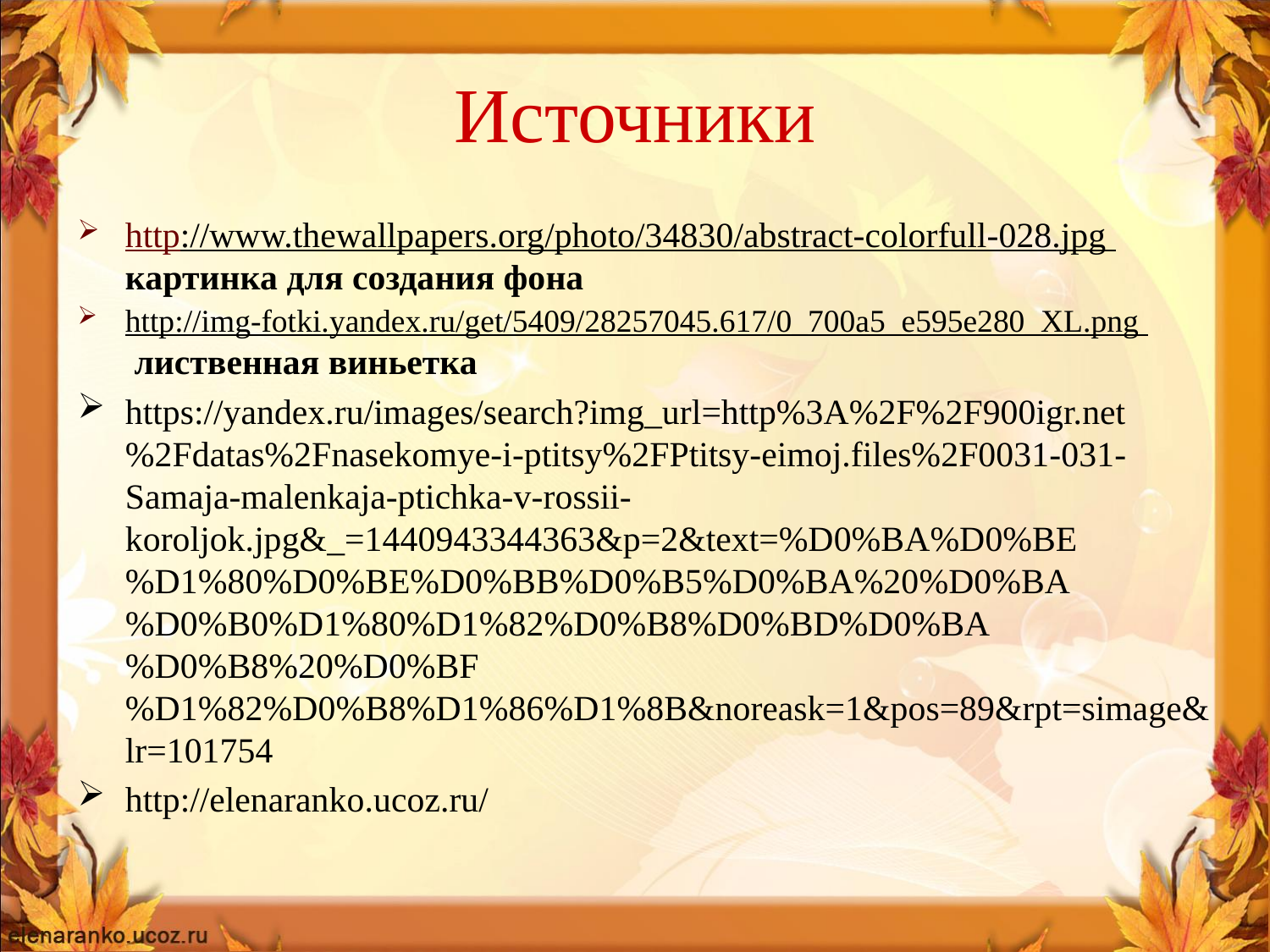

# Источники
http://www.thewallpapers.org/photo/34830/abstract-colorfull-028.jpg       картинка для создания фона
http://img-fotki.yandex.ru/get/5409/28257045.617/0_700a5_e595e280_XL.png          лиственная виньетка
https://yandex.ru/images/search?img_url=http%3A%2F%2F900igr.net%2Fdatas%2Fnasekomye-i-ptitsy%2FPtitsy-eimoj.files%2F0031-031-Samaja-malenkaja-ptichka-v-rossii-koroljok.jpg&_=1440943344363&p=2&text=%D0%BA%D0%BE%D1%80%D0%BE%D0%BB%D0%B5%D0%BA%20%D0%BA%D0%B0%D1%80%D1%82%D0%B8%D0%BD%D0%BA%D0%B8%20%D0%BF%D1%82%D0%B8%D1%86%D1%8B&noreask=1&pos=89&rpt=simage&lr=101754
http://elenaranko.ucoz.ru/